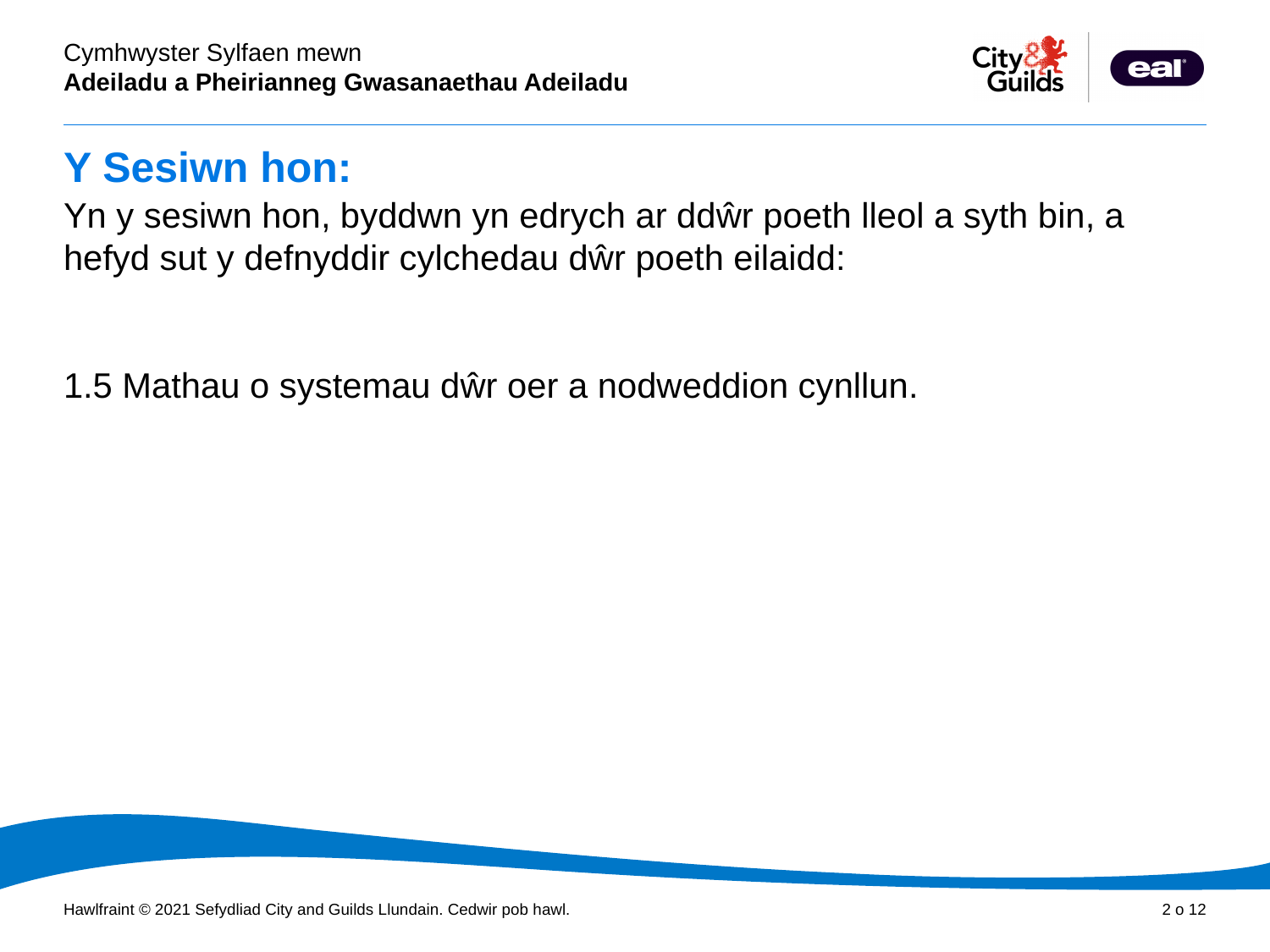

# Y Sesiwn hon:
Yn y sesiwn hon, byddwn yn edrych ar ddŵr poeth lleol a syth bin, a hefyd sut y defnyddir cylchedau dŵr poeth eilaidd:

1.5 Mathau o systemau dŵr oer a nodweddion cynllun.